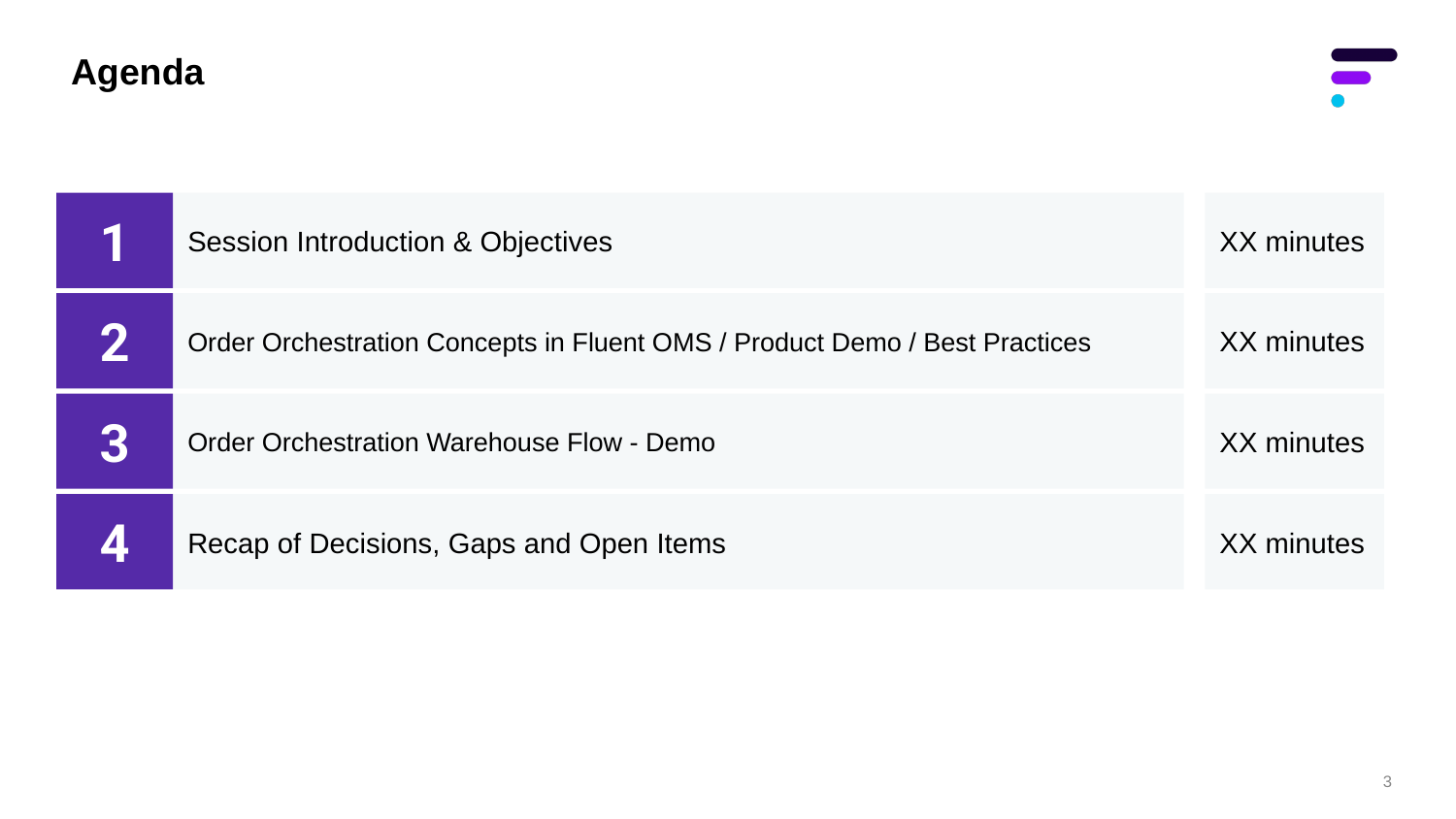

# Agenda

1
XX minutes
Session Introduction & Objectives
2
XX minutes
Order Orchestration Concepts in Fluent OMS / Product Demo / Best Practices
XX minutes
3
Order Orchestration Warehouse Flow - Demo
XX minutes
4
Recap of Decisions, Gaps and Open Items